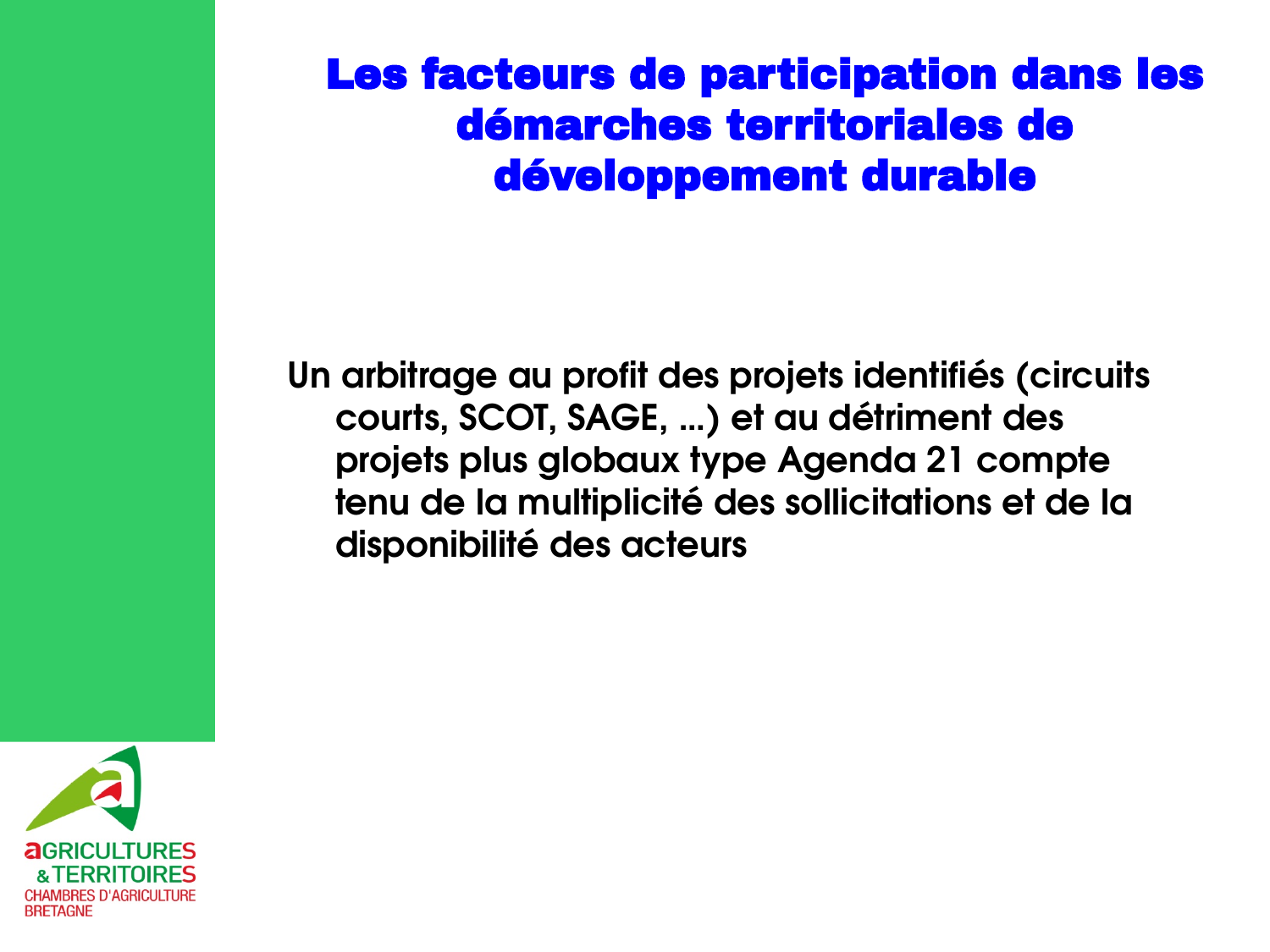

# Les facteurs de participation dans les démarches territoriales de développement durable
Un arbitrage au profit des projets identifiés (circuits courts, SCOT, SAGE, …) et au détriment des projets plus globaux type Agenda 21 compte tenu de la multiplicité des sollicitations et de la disponibilité des acteurs